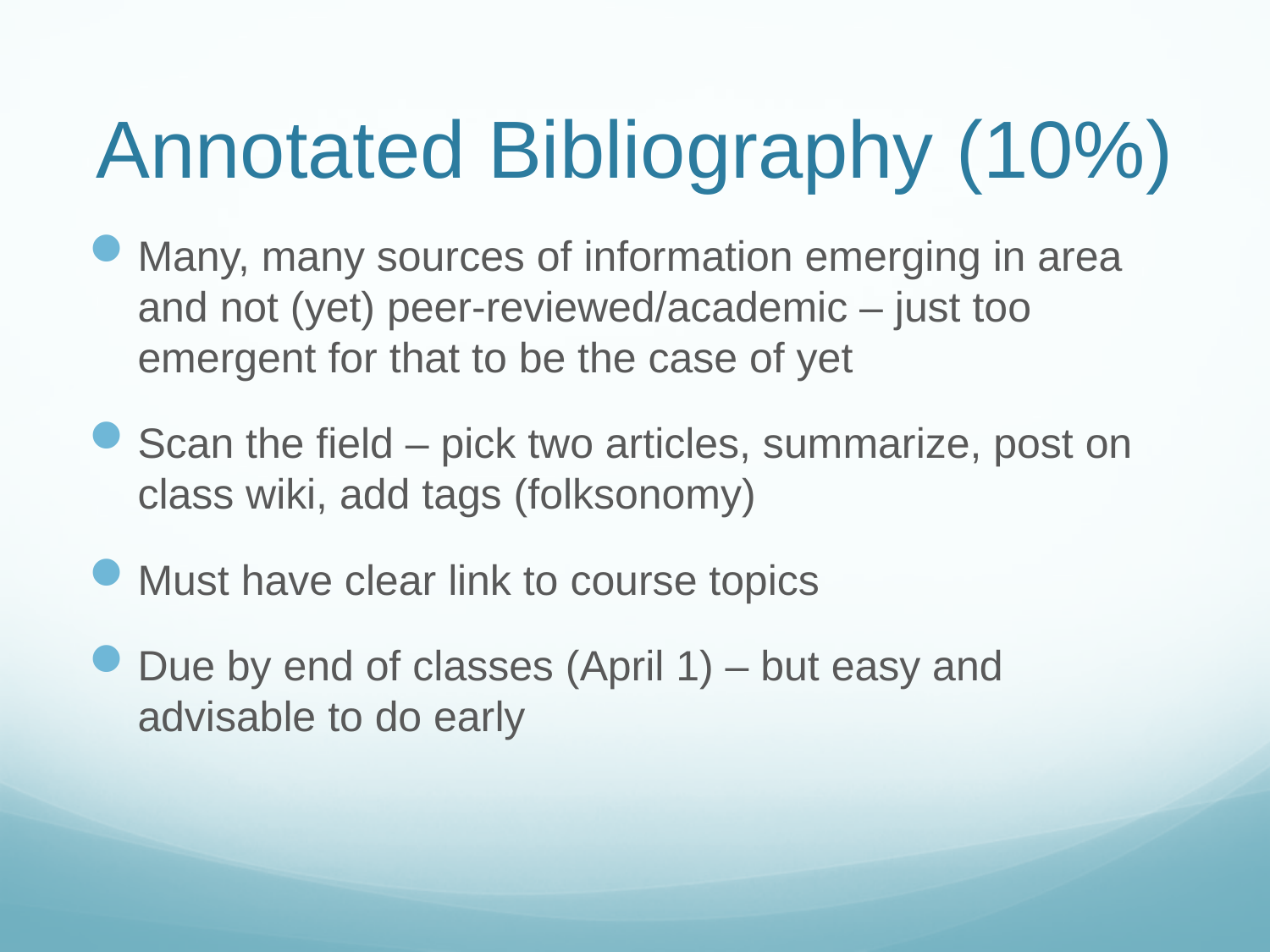

# Annotated Bibliography (10%)
Many, many sources of information emerging in area and not (yet) peer-reviewed/academic – just too emergent for that to be the case of yet
Scan the field – pick two articles, summarize, post on class wiki, add tags (folksonomy)
Must have clear link to course topics
Due by end of classes (April 1) – but easy and advisable to do early